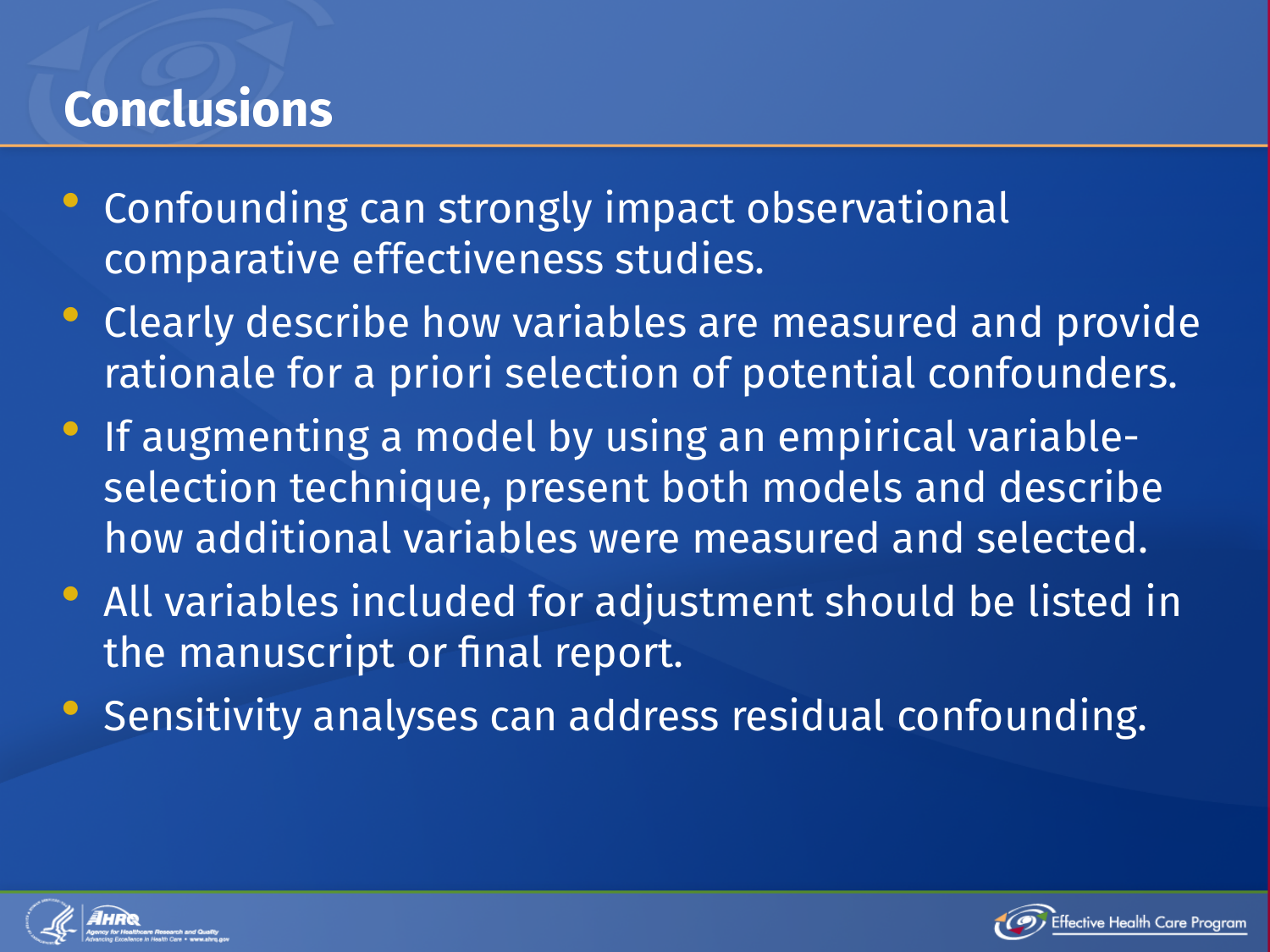

# Conclusions
Confounding can strongly impact observational comparative effectiveness studies.
Clearly describe how variables are measured and provide rationale for a priori selection of potential confounders.
If augmenting a model by using an empirical variable-selection technique, present both models and describe how additional variables were measured and selected.
All variables included for adjustment should be listed in the manuscript or final report.
Sensitivity analyses can address residual confounding.